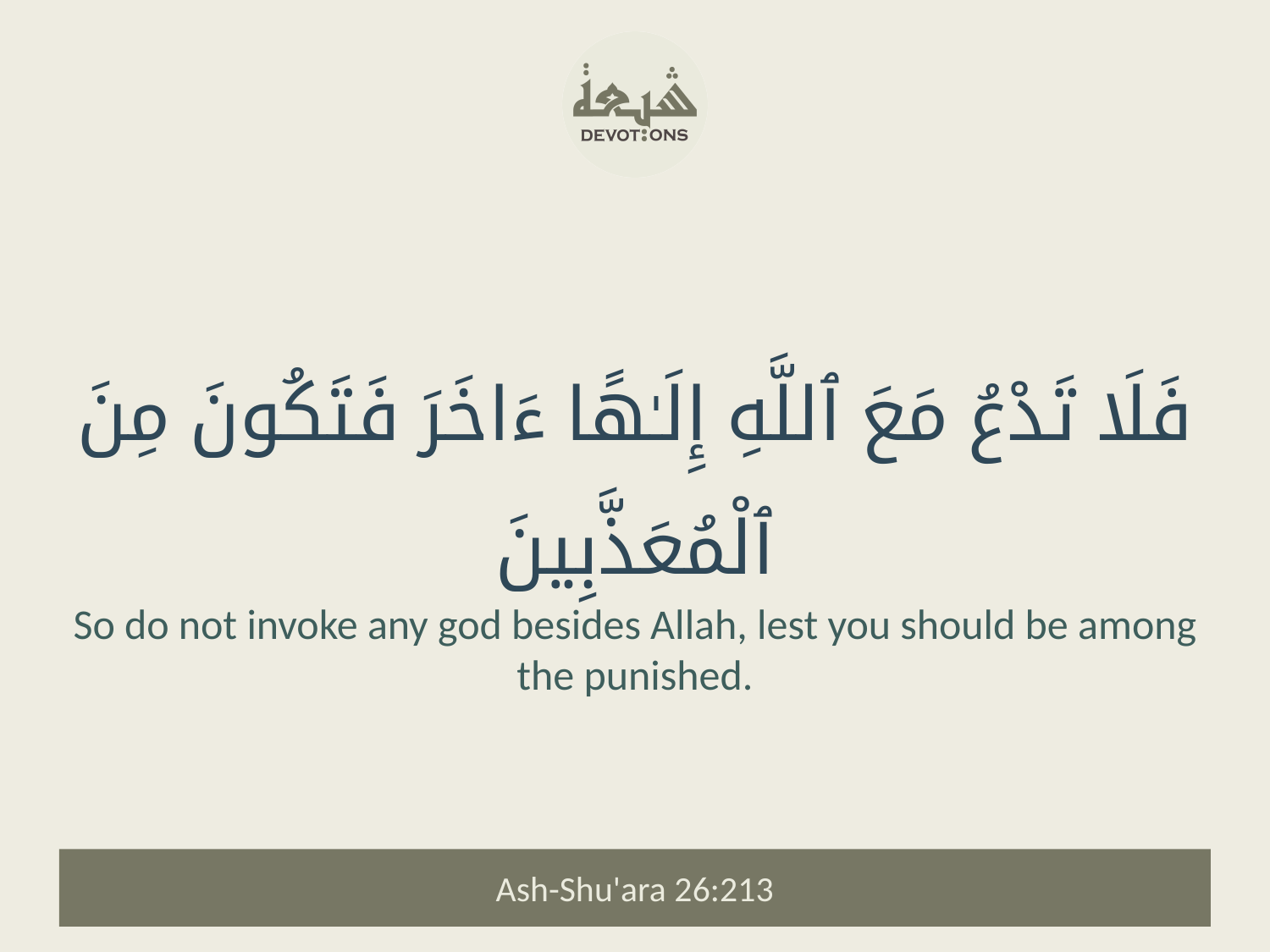

فَلَا تَدْعُ مَعَ ٱللَّهِ إِلَـٰهًا ءَاخَرَ فَتَكُونَ مِنَ ٱلْمُعَذَّبِينَ
So do not invoke any god besides Allah, lest you should be among the punished.
Ash-Shu'ara 26:213